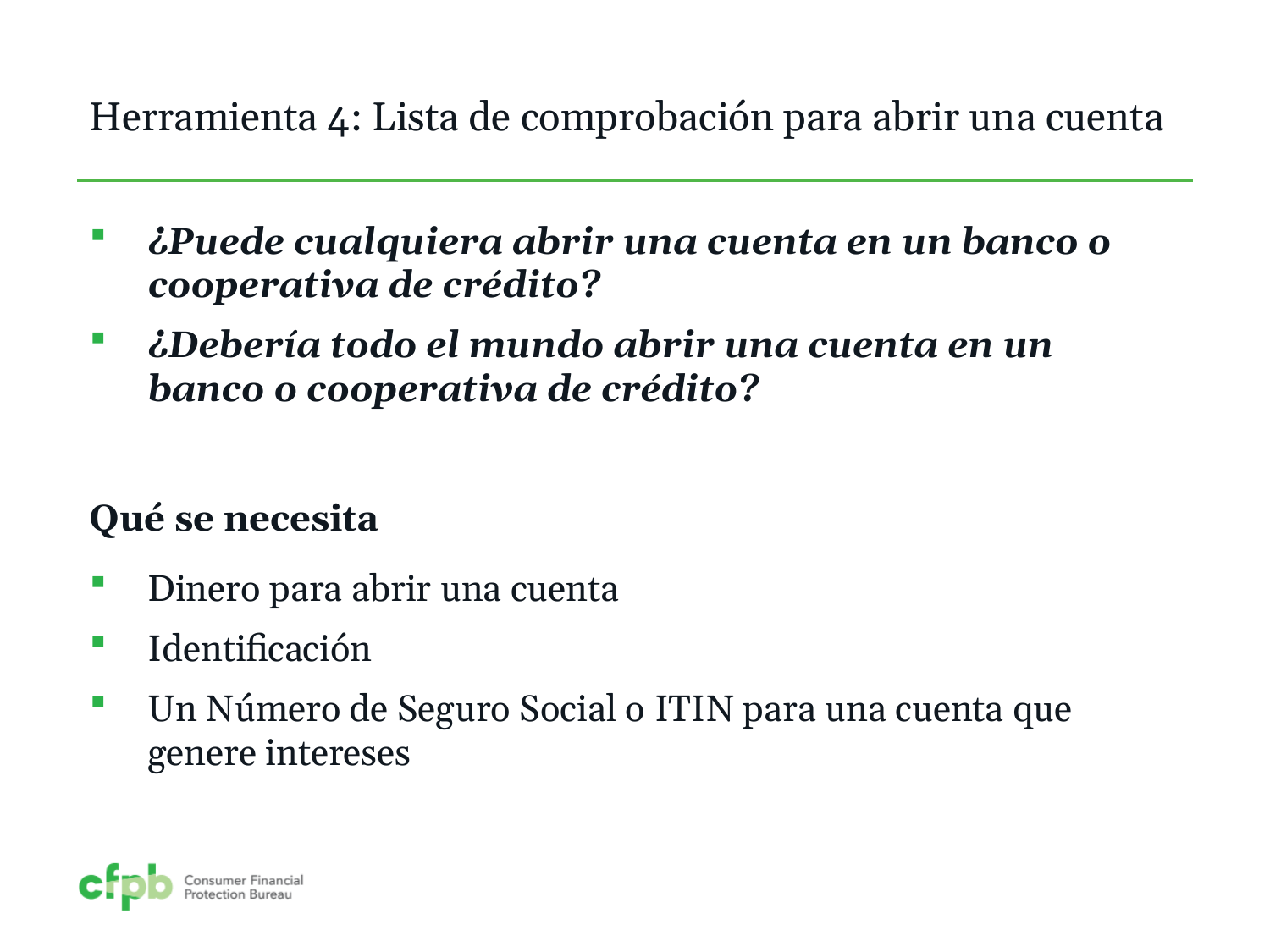

# Herramienta 4: Lista de comprobación para abrir una cuenta
¿Puede cualquiera abrir una cuenta en un banco o cooperativa de crédito?
¿Debería todo el mundo abrir una cuenta en un banco o cooperativa de crédito?

Qué se necesita
Dinero para abrir una cuenta
Identificación
Un Número de Seguro Social o ITIN para una cuenta que genere intereses